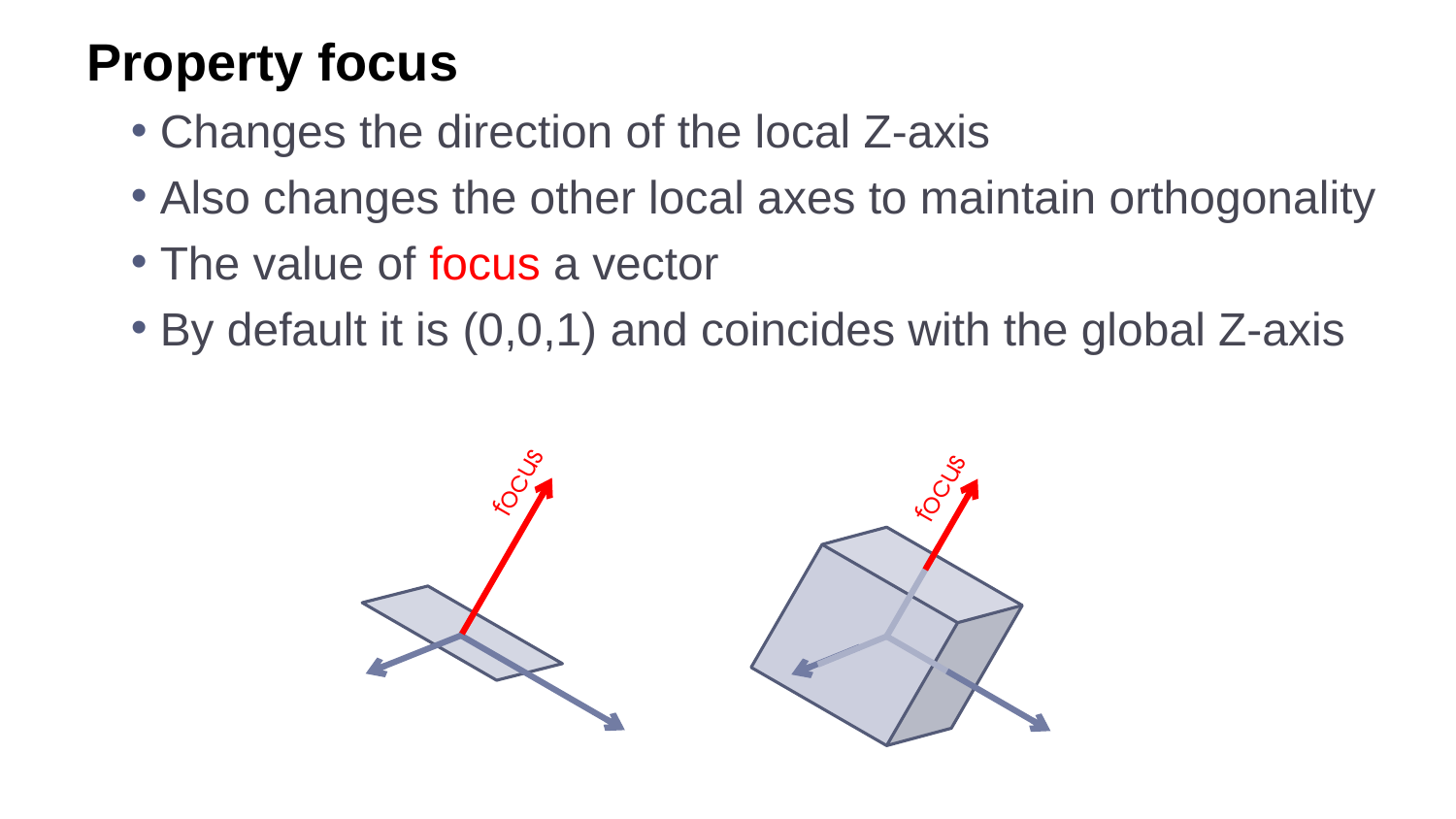

Property focus
Changes the direction of the local Z-axis
Also changes the other local axes to maintain orthogonality
The value of focus a vector
By default it is (0,0,1) and coincides with the global Z-axis

focus
focus